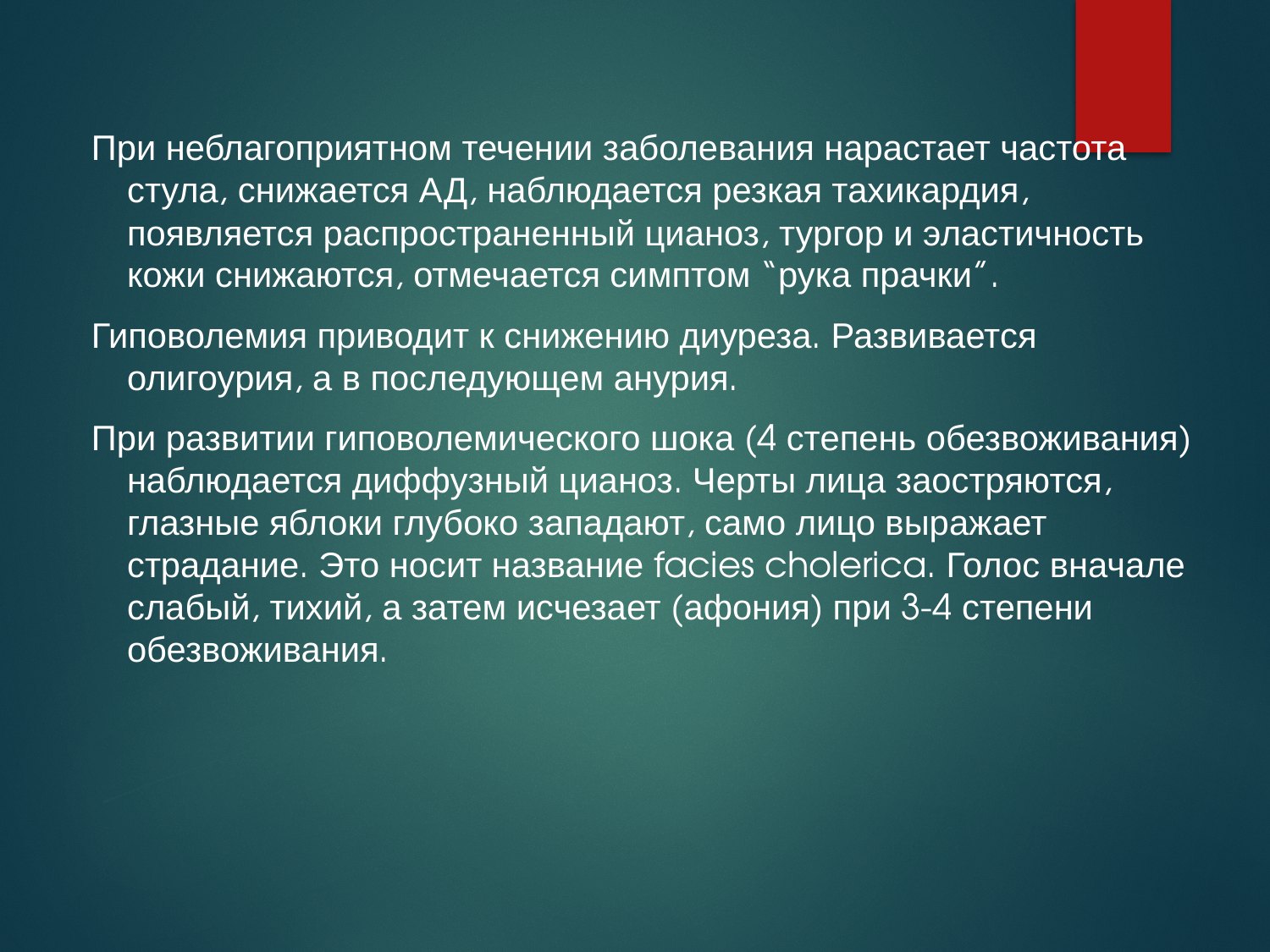

При неблагоприятном течении заболевания нарастает частота стула, снижается АД, наблюдается резкая тахикардия, появляется распространенный цианоз, тургор и эластичность кожи снижаются, отмечается симптом “рука прачки”.
Гиповолемия приводит к снижению диуреза. Развивается олигоурия, а в последующем анурия.
При развитии гиповолемического шока (4 степень обезвоживания) наблюдается диффузный цианоз. Черты лица заостряются, глазные яблоки глубоко западают, само лицо выражает страдание. Это носит название facies cholerica. Голос вначале слабый, тихий, а затем исчезает (афония) при 3-4 степени обезвоживания.